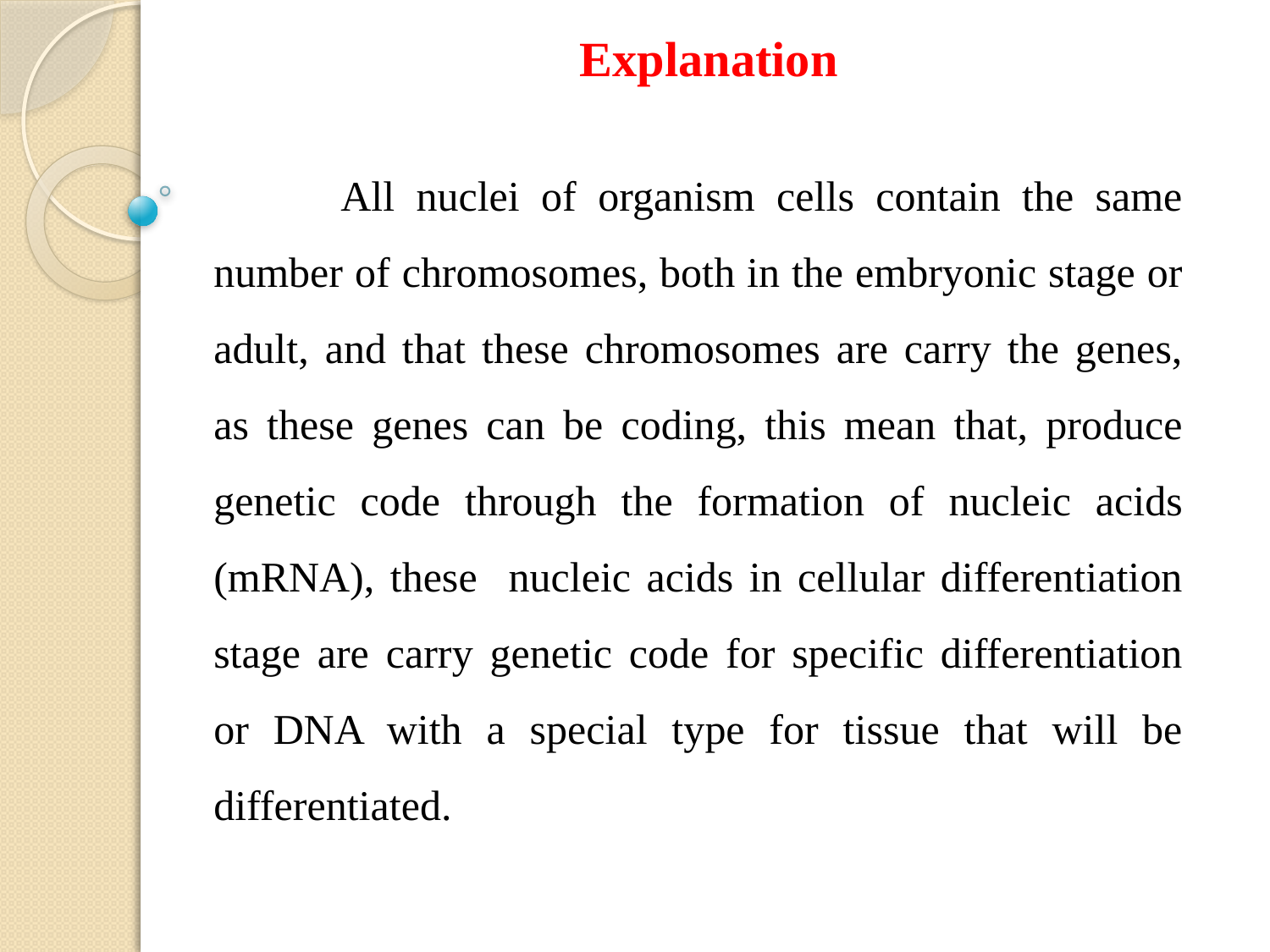

Explanation
	All nuclei of organism cells contain the same number of chromosomes, both in the embryonic stage or adult, and that these chromosomes are carry the genes, as these genes can be coding, this mean that, produce genetic code through the formation of nucleic acids (mRNA), these  nucleic acids in cellular differentiation stage are carry genetic code for specific differentiation or DNA with a special type for tissue that will be differentiated.